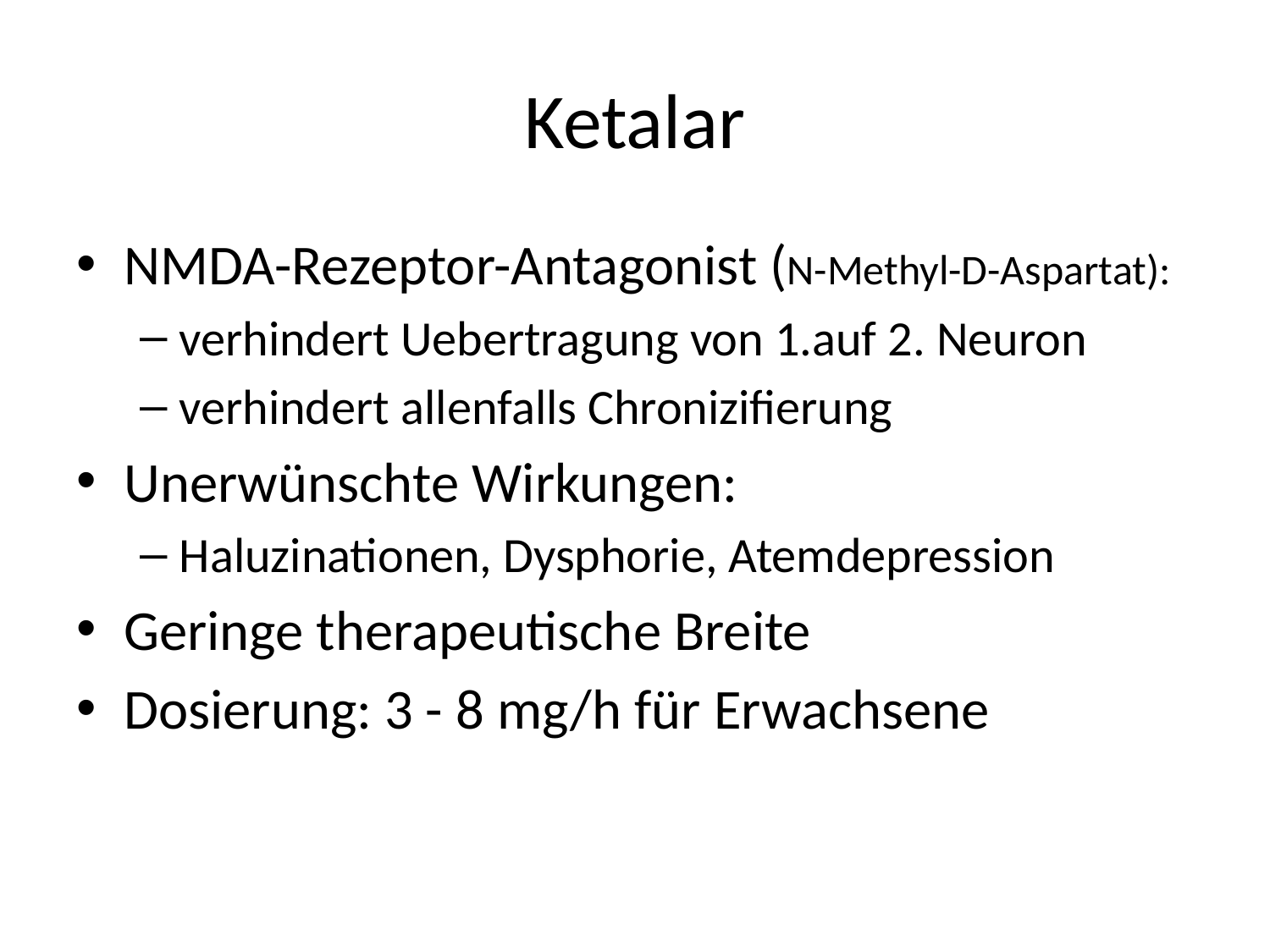

# Ketalar
NMDA-Rezeptor-Antagonist (N-Methyl-D-Aspartat):
verhindert Uebertragung von 1.auf 2. Neuron
verhindert allenfalls Chronizifierung
Unerwünschte Wirkungen:
Haluzinationen, Dysphorie, Atemdepression
Geringe therapeutische Breite
Dosierung: 3 - 8 mg/h für Erwachsene